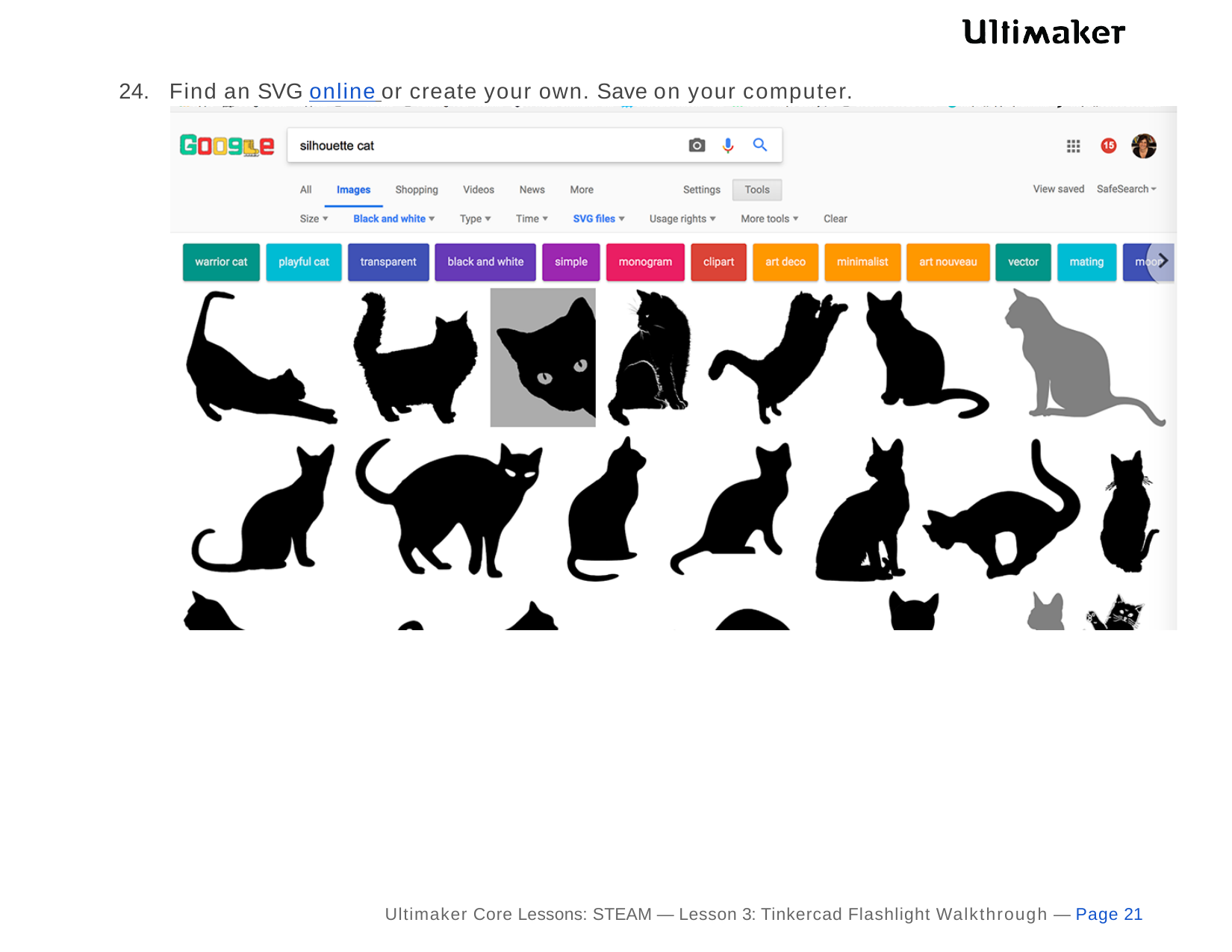

24.	Find an SVG online or create your own. Save on your computer.

Ultimaker Core Lessons: STEAM — Lesson 3: Tinkercad Flashlight Walkthrough — Page 21